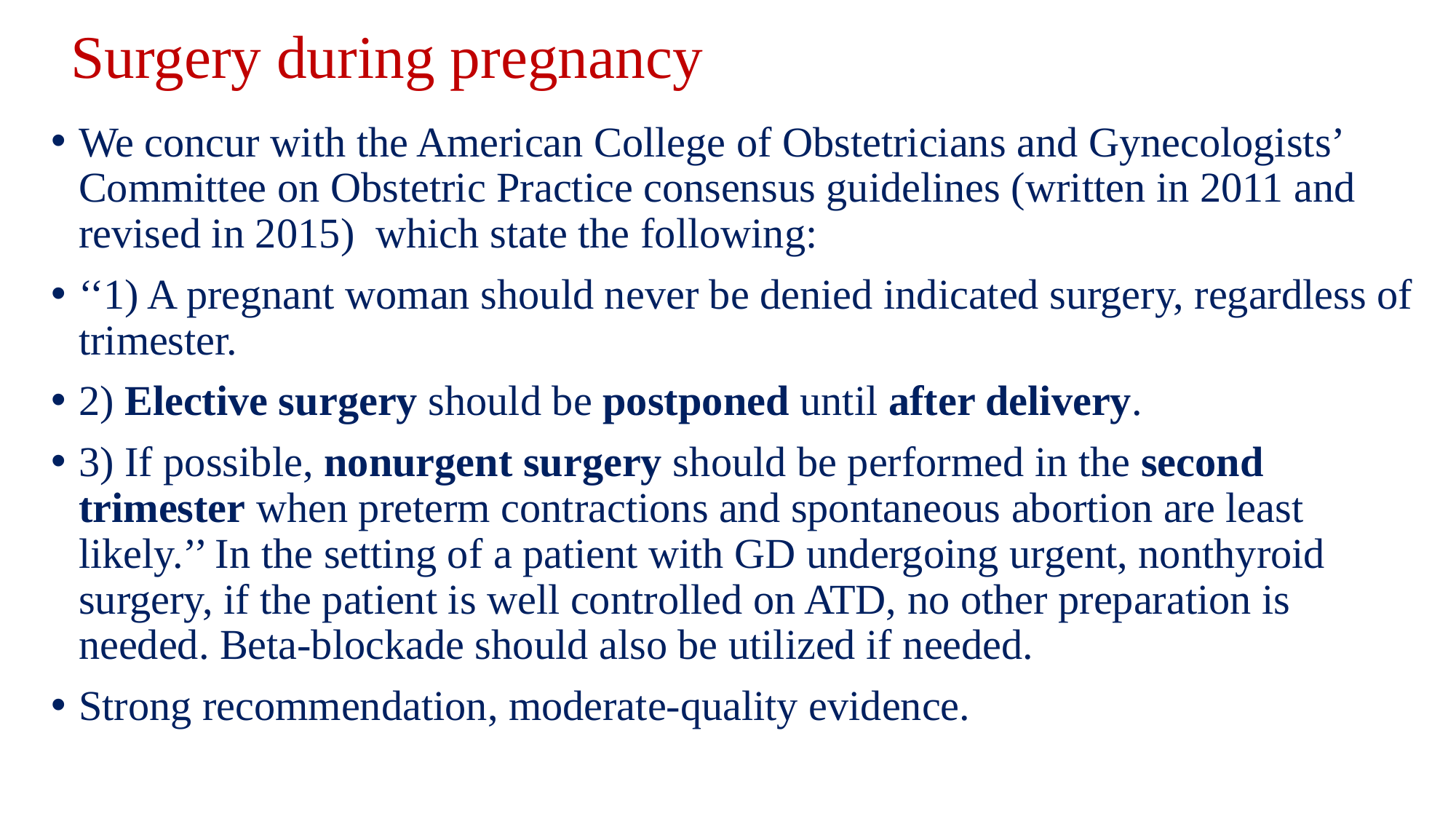

# Surgery during pregnancy
We concur with the American College of Obstetricians and Gynecologists’ Committee on Obstetric Practice consensus guidelines (written in 2011 and revised in 2015)  which state the following:
‘‘1) A pregnant woman should never be denied indicated surgery, regardless of trimester.
2) Elective surgery should be postponed until after delivery.
3) If possible, nonurgent surgery should be performed in the second trimester when preterm contractions and spontaneous abortion are least likely.’’ In the setting of a patient with GD undergoing urgent, nonthyroid surgery, if the patient is well controlled on ATD, no other preparation is needed. Beta-blockade should also be utilized if needed.
Strong recommendation, moderate-quality evidence.